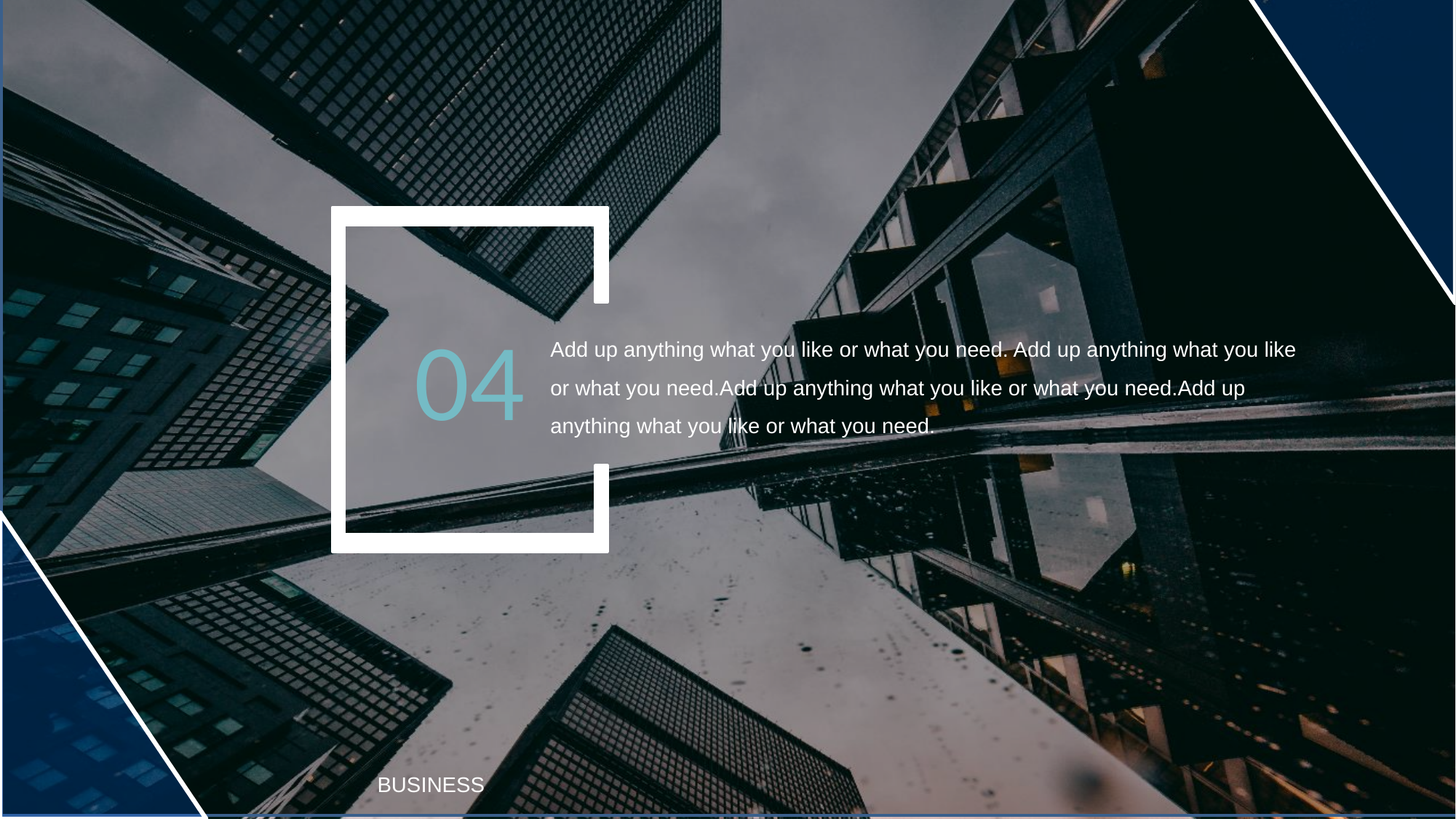

04
Add up anything what you like or what you need. Add up anything what you like or what you need.Add up anything what you like or what you need.Add up anything what you like or what you need.

BUSINESS